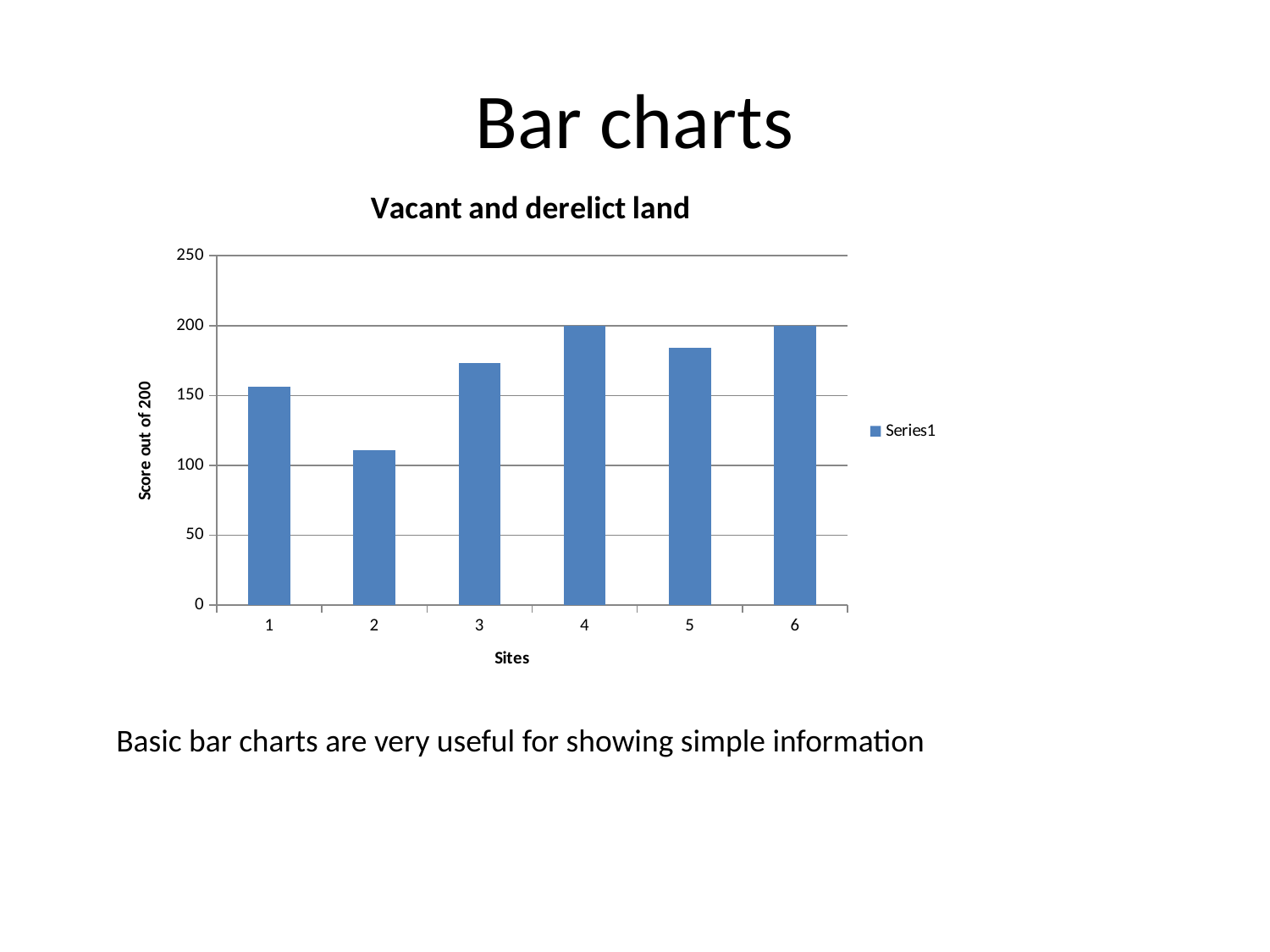

# Bar charts

### Chart: Vacant and derelict land

| Category |  |
|---|---|
Basic bar charts are very useful for showing simple information